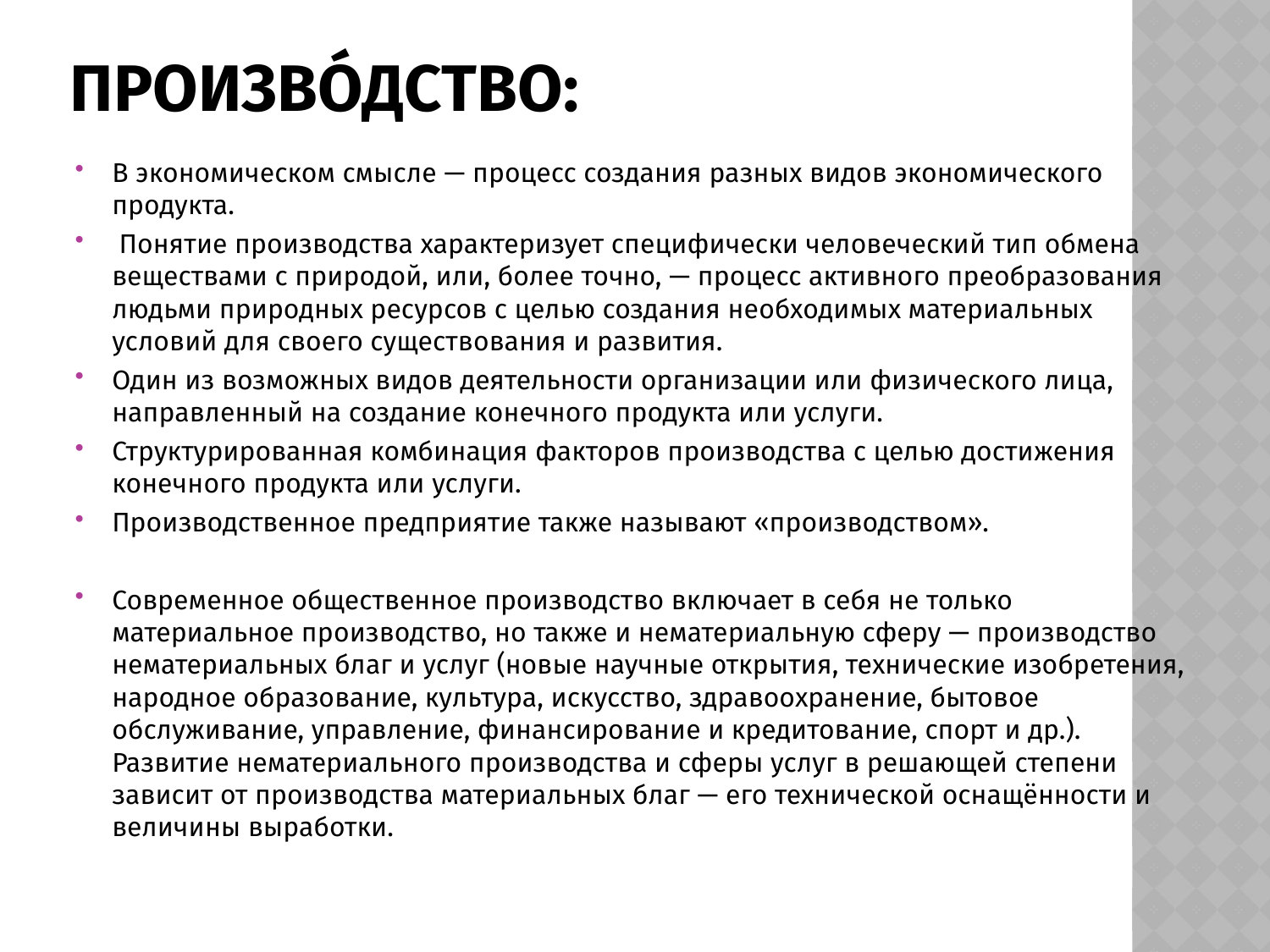

# Произво́дство:
В экономическом смысле — процесс создания разных видов экономического продукта.
 Понятие производства характеризует специфически человеческий тип обмена веществами с природой, или, более точно, — процесс активного преобразования людьми природных ресурсов с целью создания необходимых материальных условий для своего существования и развития.
Один из возможных видов деятельности организации или физического лица, направленный на создание конечного продукта или услуги.
Структурированная комбинация факторов производства с целью достижения конечного продукта или услуги.
Производственное предприятие также называют «производством».

Современное общественное производство включает в себя не только материальное производство, но также и нематериальную сферу — производство нематериальных благ и услуг (новые научные открытия, технические изобретения, народное образование, культура, искусство, здравоохранение, бытовое обслуживание, управление, финансирование и кредитование, спорт и др.). Развитие нематериального производства и сферы услуг в решающей степени зависит от производства материальных благ — его технической оснащённости и величины выработки.